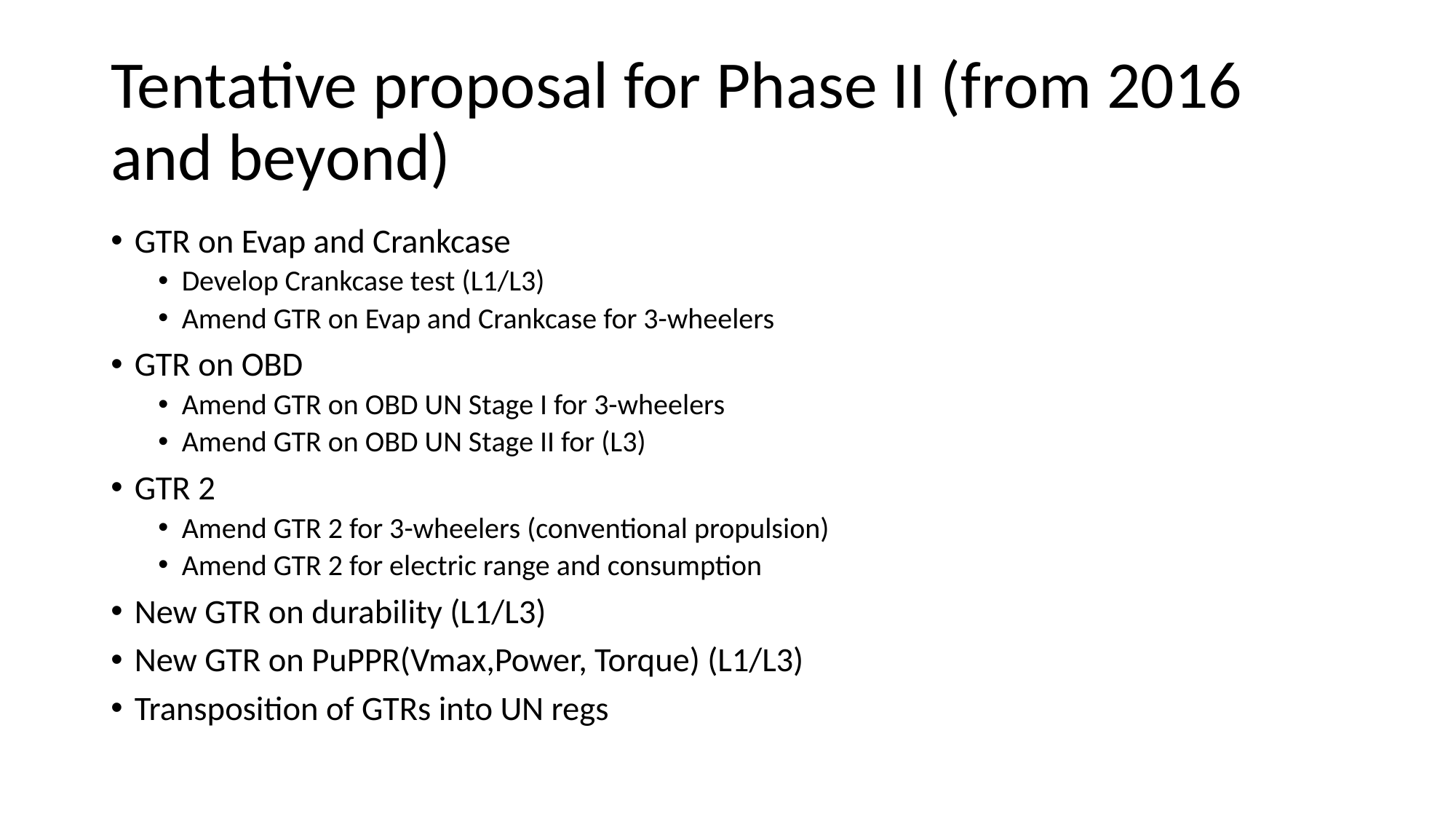

# Tentative proposal for Phase II (from 2016 and beyond)
GTR on Evap and Crankcase
Develop Crankcase test (L1/L3)
Amend GTR on Evap and Crankcase for 3-wheelers
GTR on OBD
Amend GTR on OBD UN Stage I for 3-wheelers
Amend GTR on OBD UN Stage II for (L3)
GTR 2
Amend GTR 2 for 3-wheelers (conventional propulsion)
Amend GTR 2 for electric range and consumption
New GTR on durability (L1/L3)
New GTR on PuPPR(Vmax,Power, Torque) (L1/L3)
Transposition of GTRs into UN regs